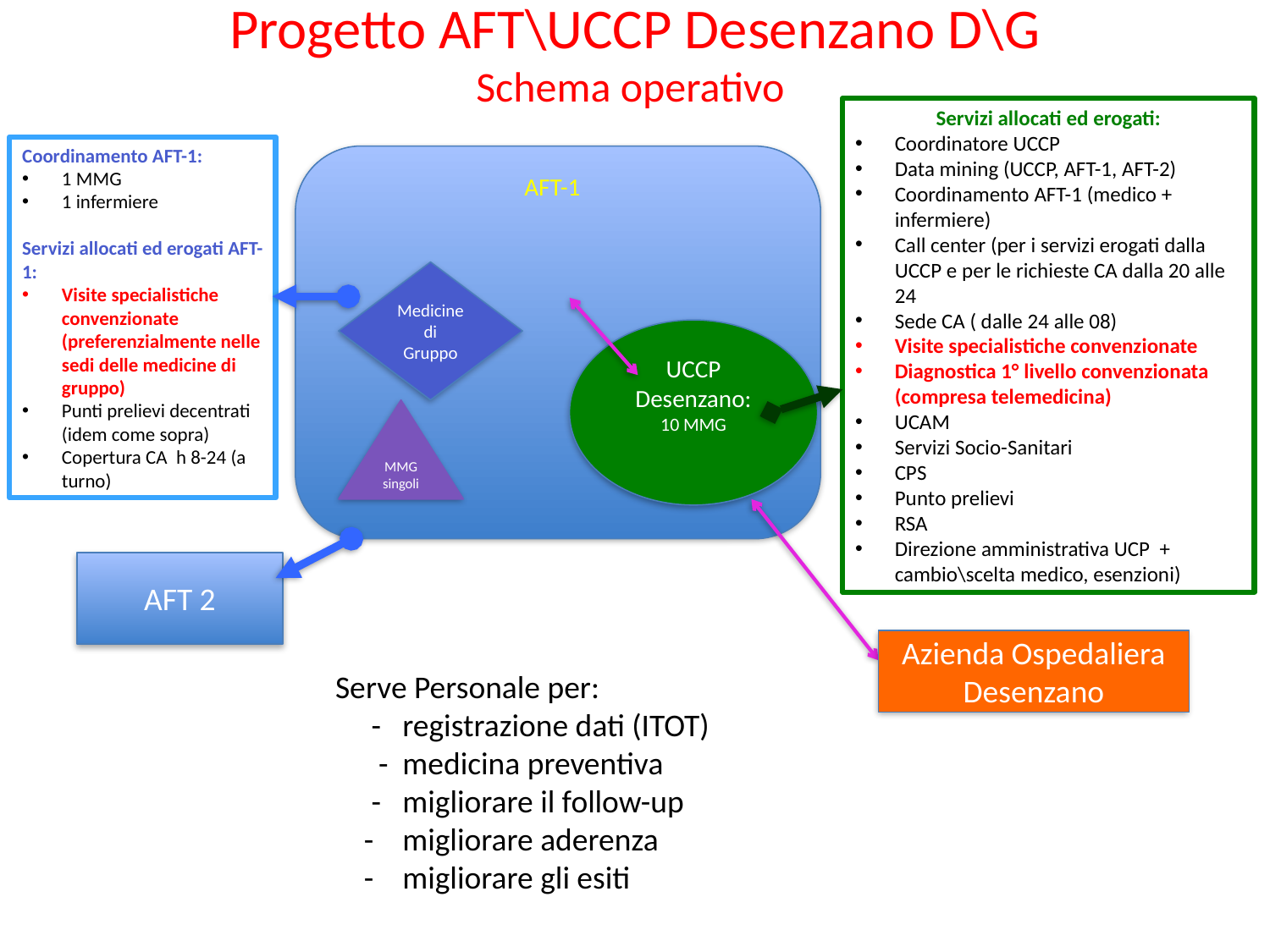

# Progetto AFT\UCCP Desenzano D\G Schema operativo
Servizi allocati ed erogati:
Coordinatore UCCP
Data mining (UCCP, AFT-1, AFT-2)
Coordinamento AFT-1 (medico + infermiere)
Call center (per i servizi erogati dalla UCCP e per le richieste CA dalla 20 alle 24
Sede CA ( dalle 24 alle 08)
Visite specialistiche convenzionate
Diagnostica 1° livello convenzionata (compresa telemedicina)
UCAM
Servizi Socio-Sanitari
CPS
Punto prelievi
RSA
Direzione amministrativa UCP  + cambio\scelta medico, esenzioni)
Coordinamento AFT-1:
1 MMG
1 infermiere

Servizi allocati ed erogati AFT-1:
Visite specialistiche convenzionate (preferenzialmente nelle sedi delle medicine di gruppo)
Punti prelievi decentrati (idem come sopra)
Copertura CA  h 8-24 (a turno)
AFT-1
Medicine di
Gruppo
UCCP Desenzano:
10 MMG

MMG singoli
AFT 2
Azienda Ospedaliera
Desenzano
Serve Personale per:
     -   registrazione dati (ITOT)
      -  medicina preventiva
     -   migliorare il follow-up
    -    migliorare aderenza
    -    migliorare gli esiti